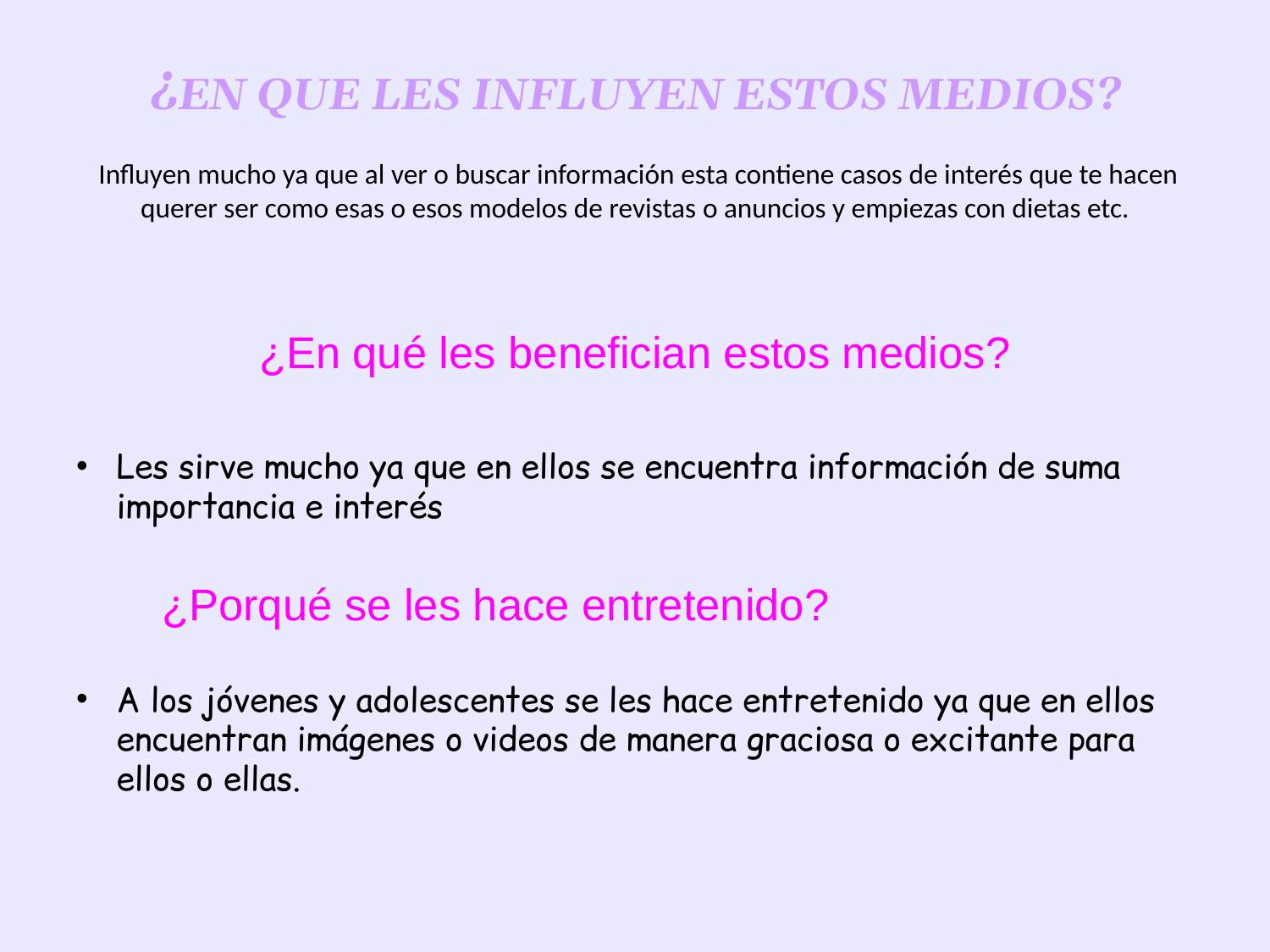

# ¿EN QUE LES INFLUYEN ESTOS MEDIOS?    Influyen mucho ya que al ver o buscar información esta contiene casos de interés que te hacen querer ser como esas o esos modelos de revistas o anuncios y empiezas con dietas etc.
¿En qué les benefician estos medios?

Les sirve mucho ya que en ellos se encuentra información de suma importancia e interés

       ¿Porqué se les hace entretenido?

A los jóvenes y adolescentes se les hace entretenido ya que en ellos encuentran imágenes o videos de manera graciosa o excitante para ellos o ellas.